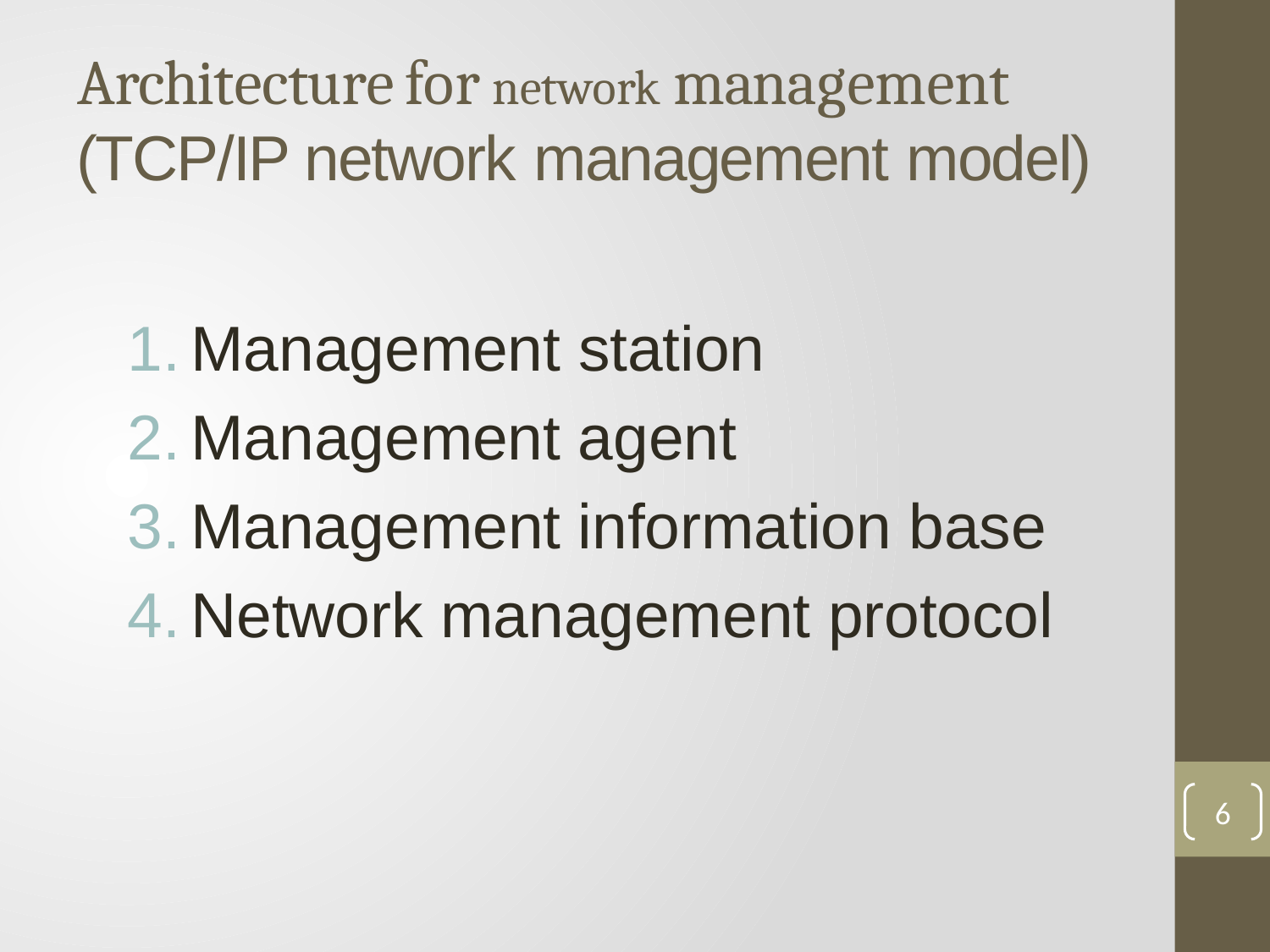

# Architecture for network management (TCP/IP network management model)

Management station
Management agent
Management information base
Network management protocol
6